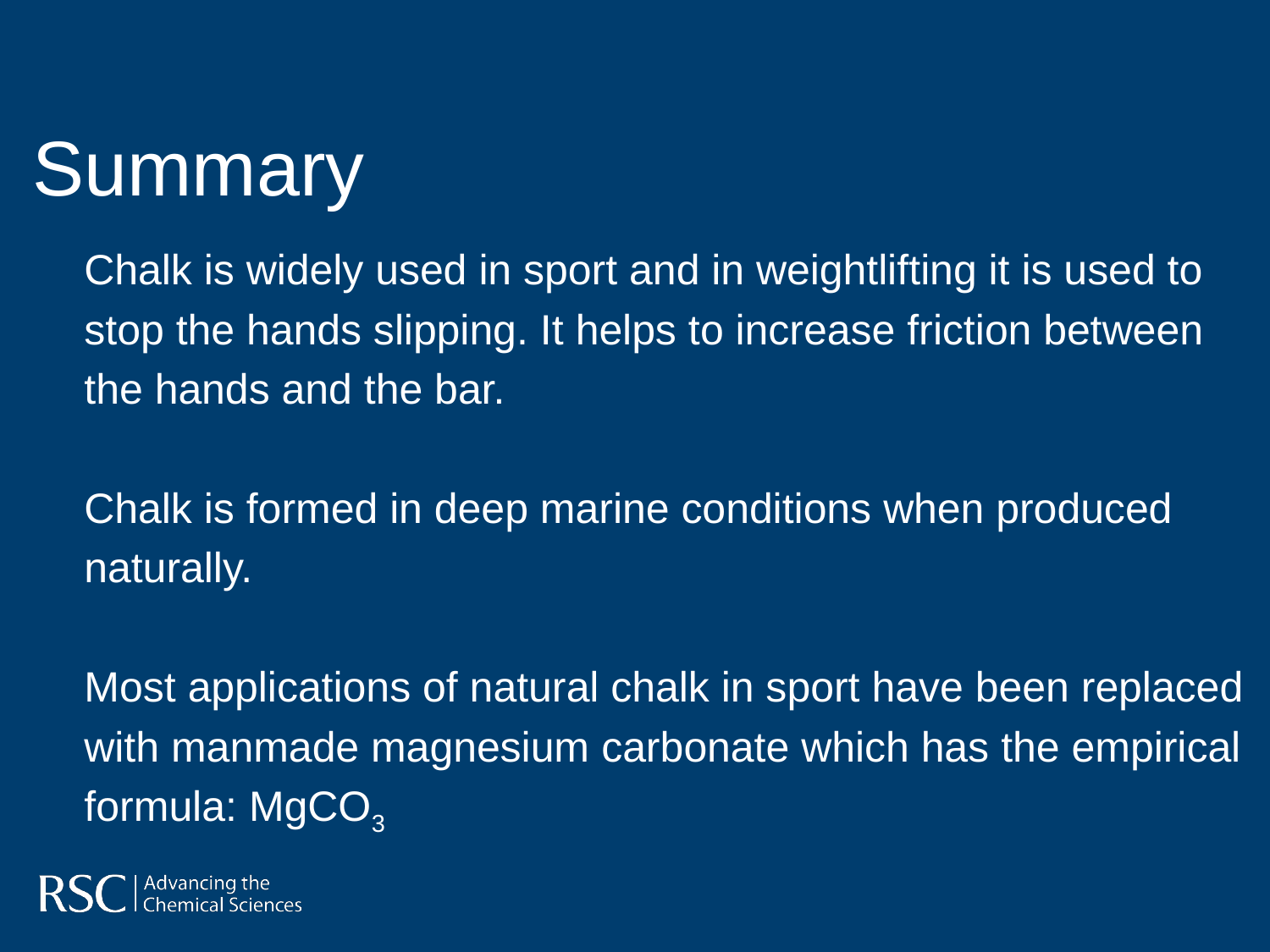

Summary

Chalk is widely used in sport and in weightlifting it is used to
stop the hands slipping. It helps to increase friction between
the hands and the bar.

Chalk is formed in deep marine conditions when produced
naturally.

Most applications of natural chalk in sport have been replaced
with manmade magnesium carbonate which has the empirical
formula: MgCO3